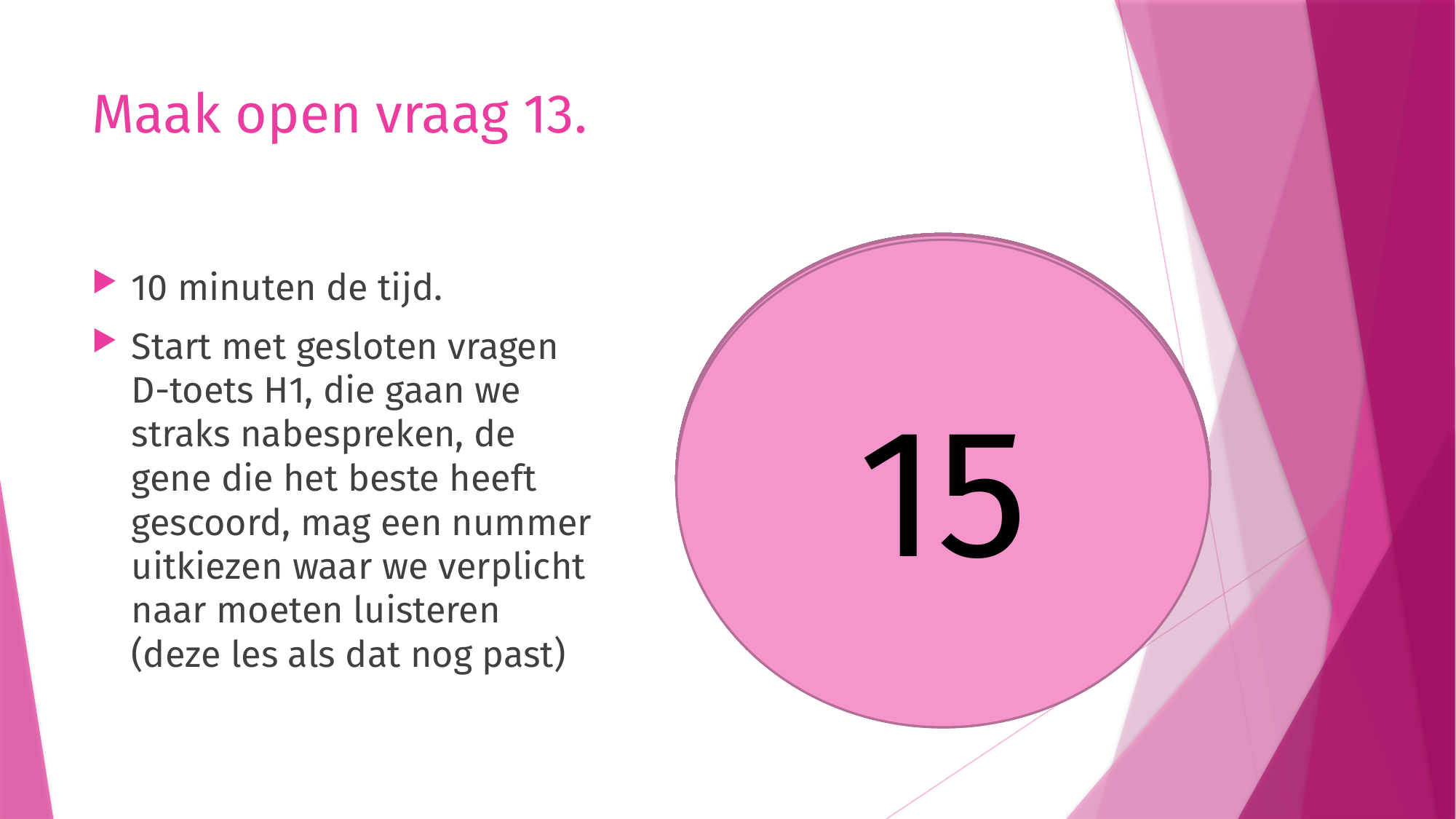

# Maak open vraag 13.
10
9
8
5
6
7
4
3
1
2
14
13
11
15
12
10 minuten de tijd.
Start met gesloten vragen D-toets H1, die gaan we straks nabespreken, de gene die het beste heeft gescoord, mag een nummer uitkiezen waar we verplicht naar moeten luisteren (deze les als dat nog past)